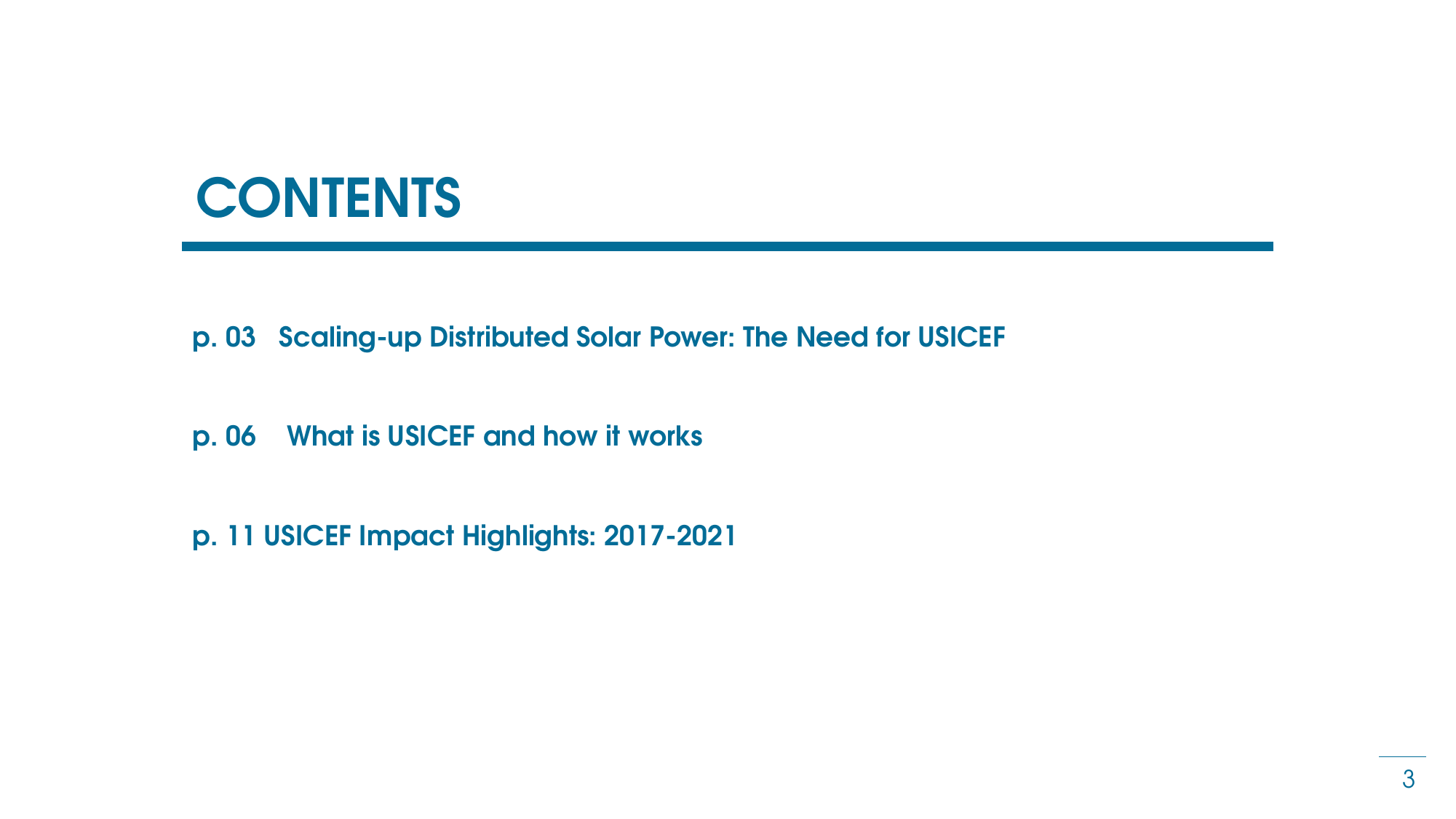

# CONTENTS
p. 03   Scaling-up Distributed Solar Power: The Need for USICEF

p. 06    What is USICEF and how it works

p. 11 USICEF Impact Highlights: 2017-2021